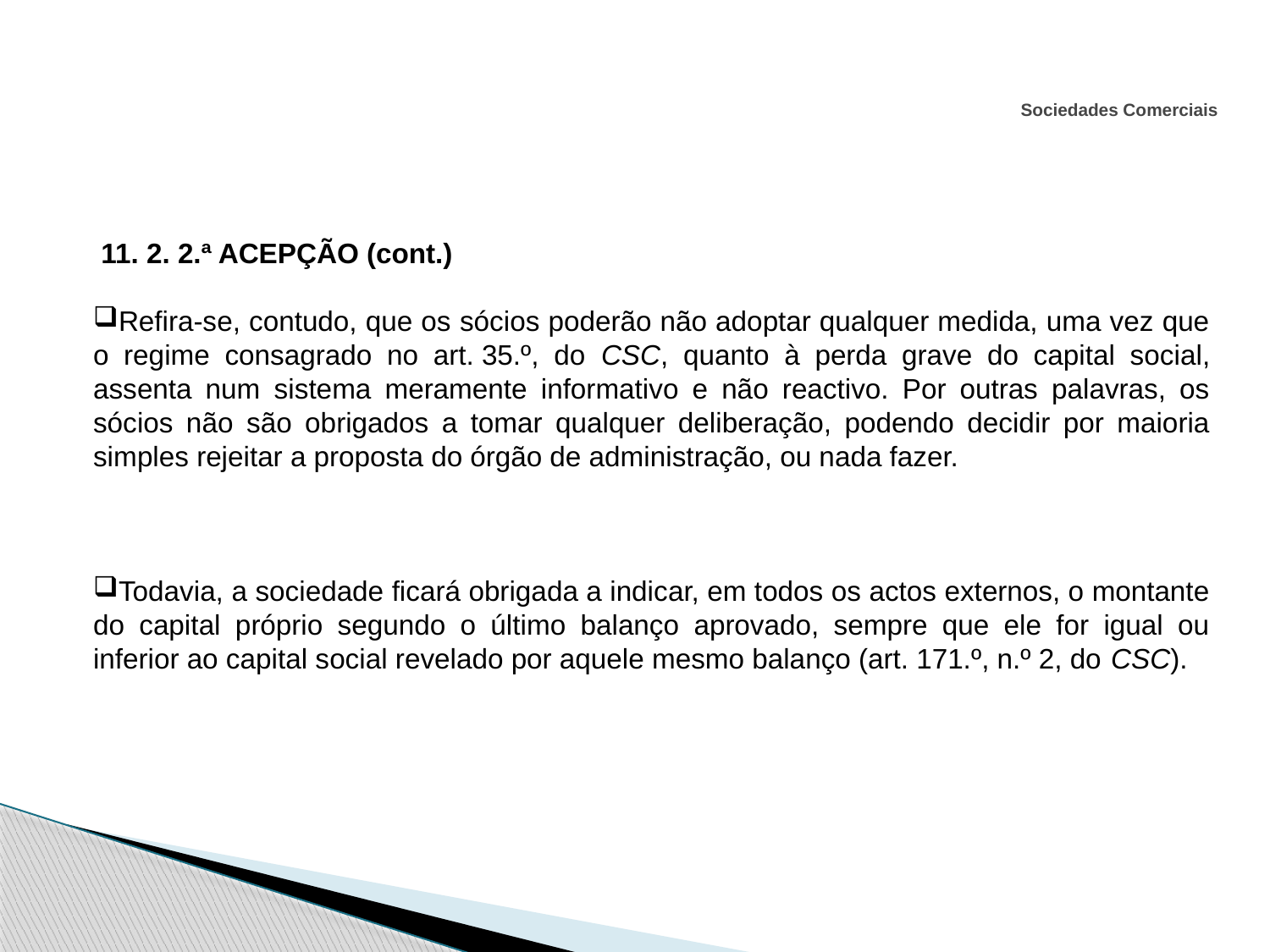

# Sociedades Comerciais
 11. 2. 2.ª ACEPÇÃO (cont.)

Refira-se, contudo, que os sócios poderão não adoptar qualquer medida, uma vez que o regime consagrado no art. 35.º, do CSC, quanto à perda grave do capital social, assenta num sistema meramente informativo e não reactivo. Por outras palavras, os sócios não são obrigados a tomar qualquer deliberação, podendo decidir por maioria simples rejeitar a proposta do órgão de administração, ou nada fazer.

Todavia, a sociedade ficará obrigada a indicar, em todos os actos externos, o montante do capital próprio segundo o último balanço aprovado, sempre que ele for igual ou inferior ao capital social revelado por aquele mesmo balanço (art. 171.º, n.º 2, do CSC).